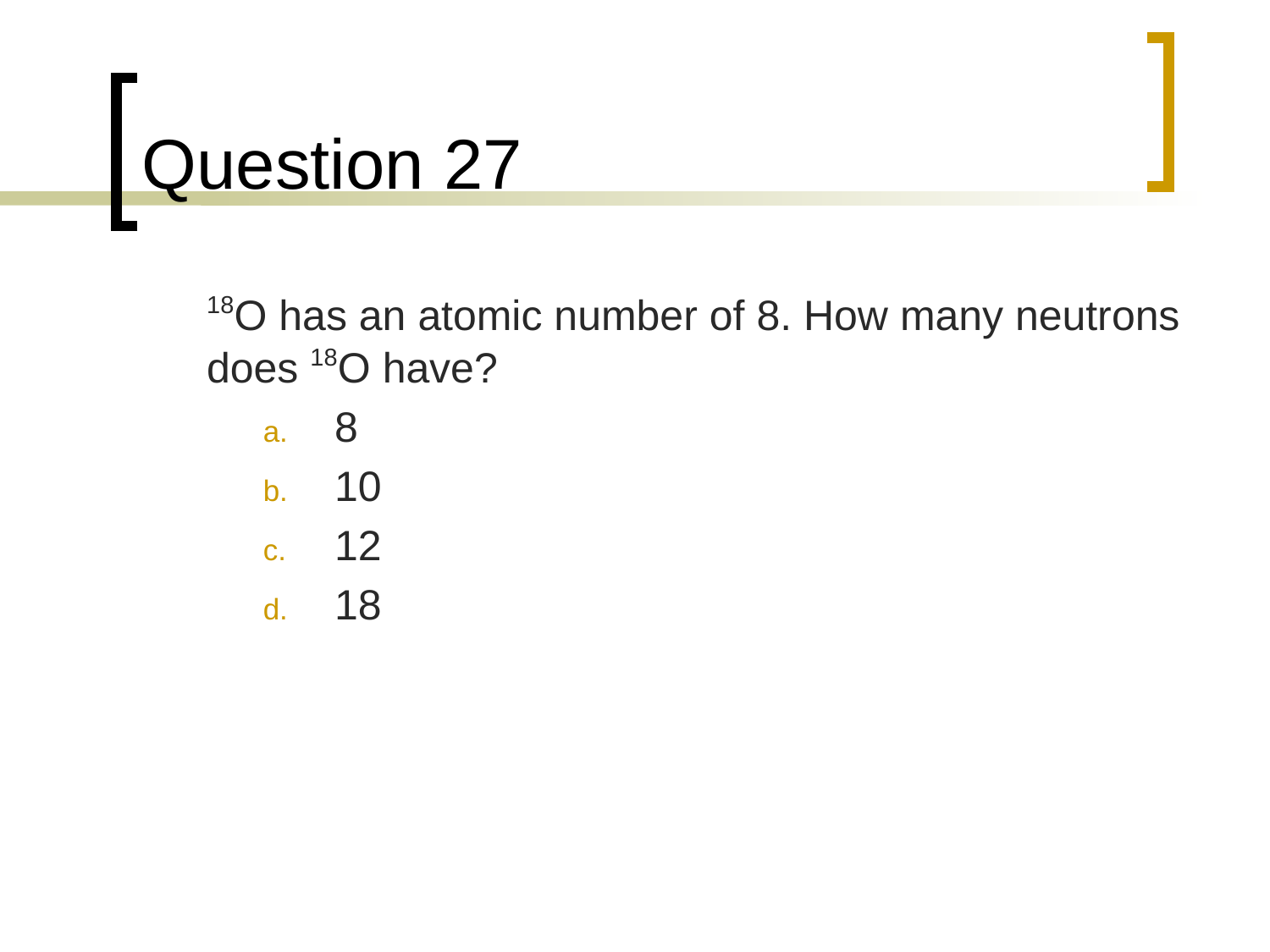

# Question 27
	18O has an atomic number of 8. How many neutrons does 18O have?
8
10
12
18